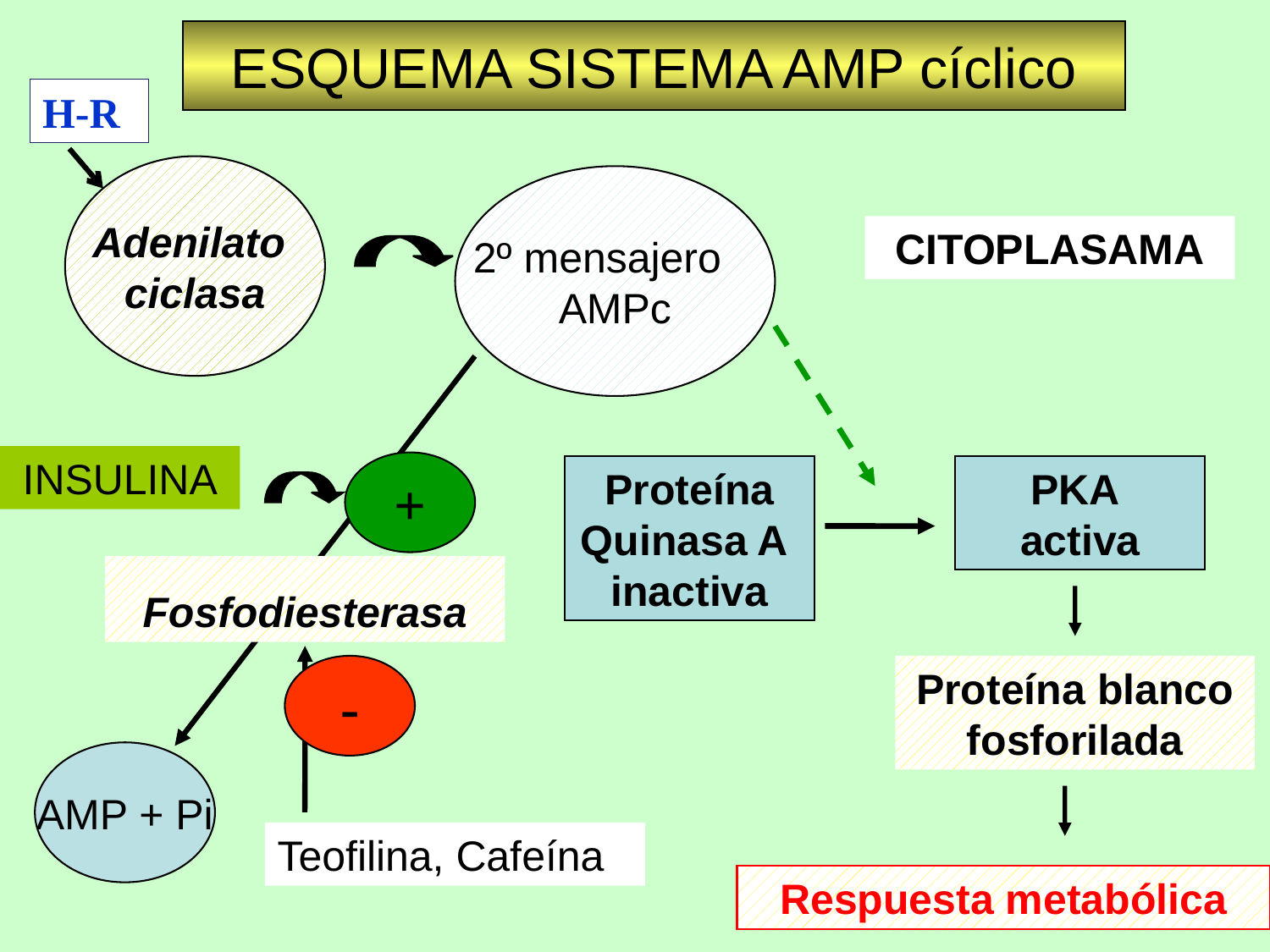

# ESQUEMA SISTEMA AMP cíclico
H-R
Adenilato
ciclasa
2º mensajero
AMPc
CITOPLASAMA

INSULINA
+
Proteína Quinasa A  inactiva
PKA  activa

Fosfodiesterasa

-
Proteína blanco fosforilada
AMP + Pi

Teofilina, Cafeína
Respuesta metabólica